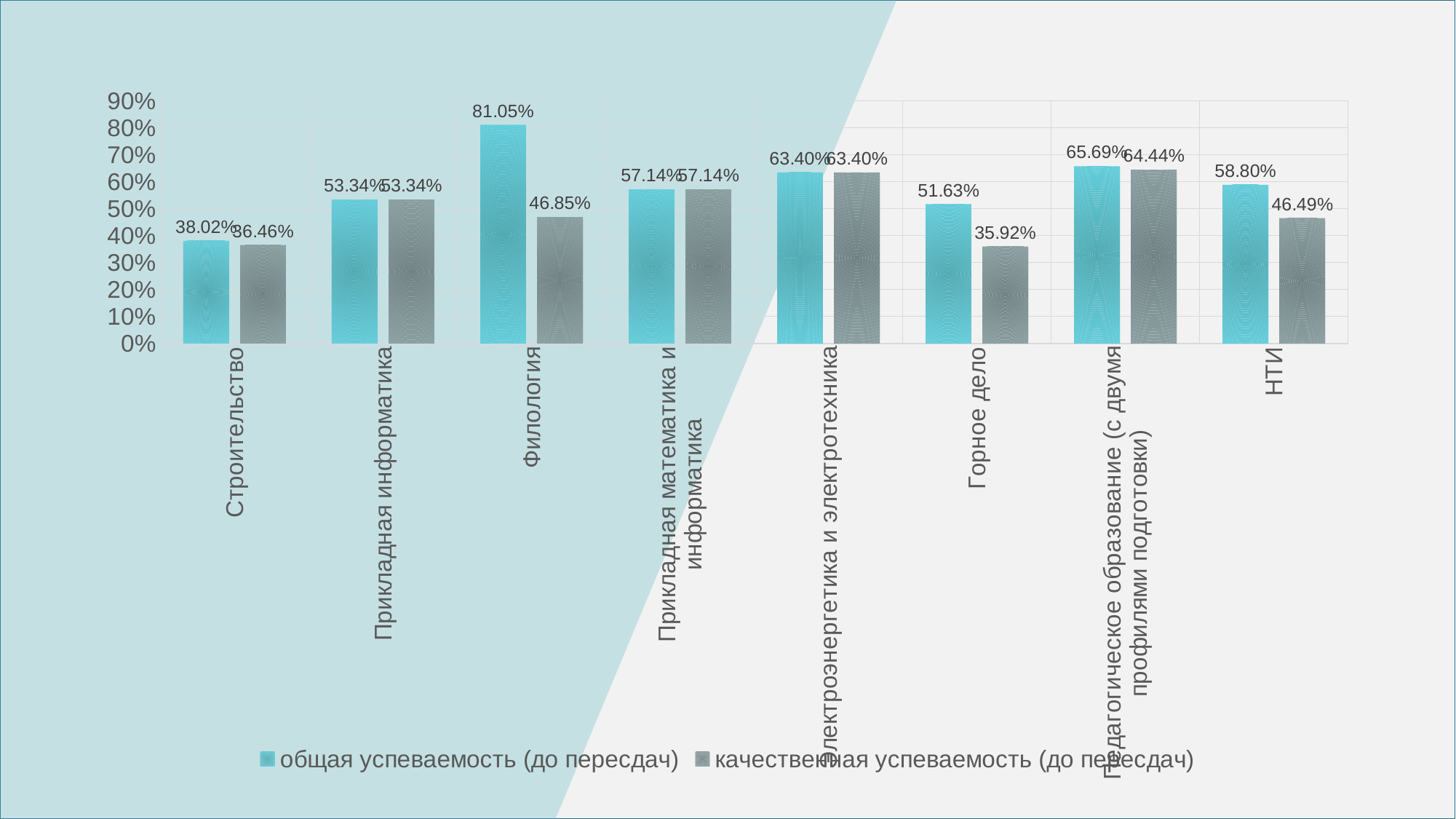

### Chart

| Category | общая успеваемость (до пересдач) | качественная успеваемость (до пересдач) |
|---|---|---|
| Строительство | 0.3802 | 0.3646 |
| Прикладная информатика | 0.5334 | 0.5334 |
| Филология | 0.8105 | 0.4685 |
| Прикладная математика и информатика | 0.5714 | 0.5714 |
| Электроэнергетика и электротехника | 0.634 | 0.634 |
| Горное дело | 0.5163 | 0.3592 |
| Педагогическое образование (с двумя профилями подготовки) | 0.6569 | 0.6444 |
| НТИ | 0.588 | 0.4649 |